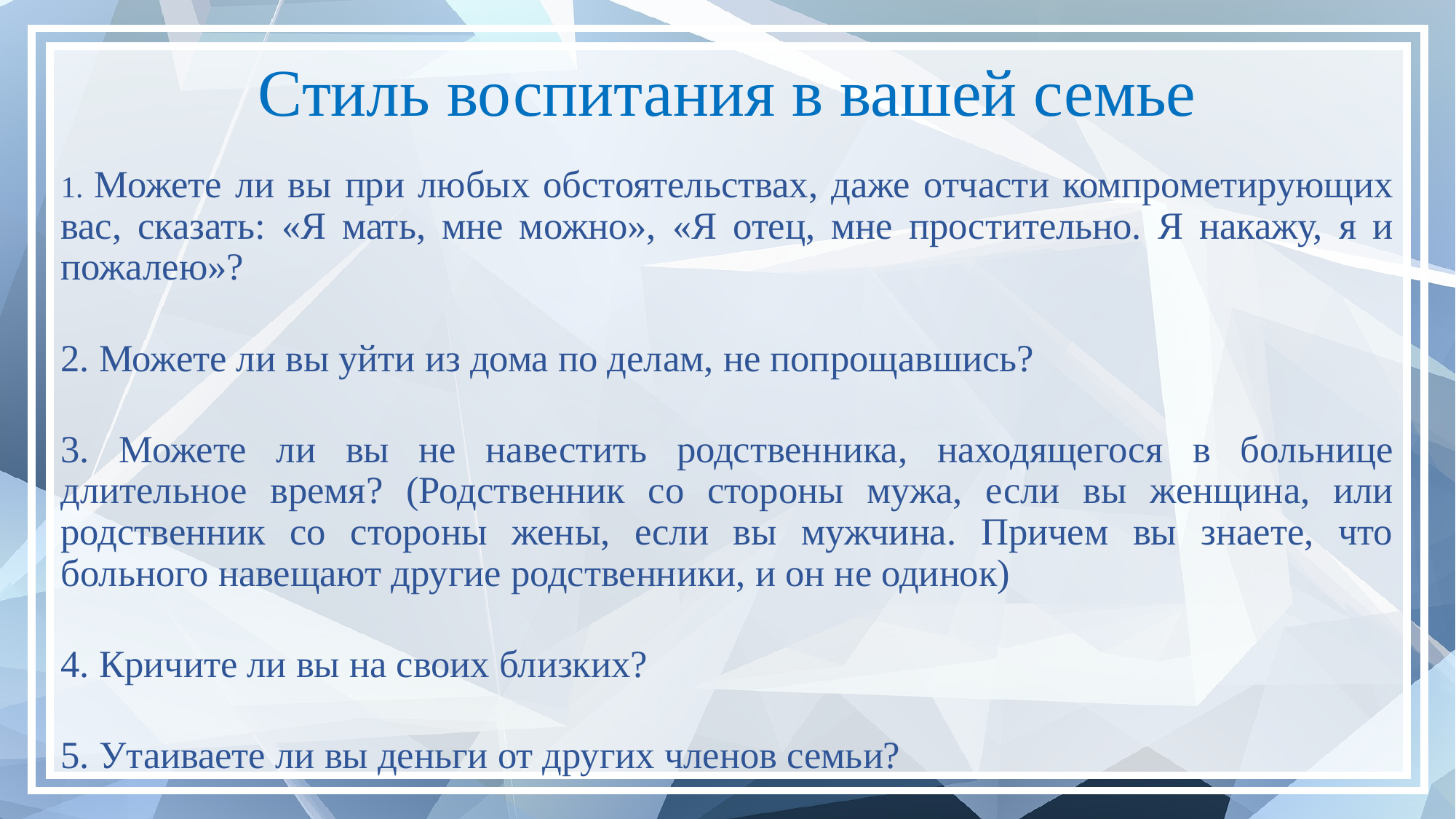

# Стиль воспитания в вашей семье
1. Можете ли вы при любых обстоятельствах, даже отчасти компрометирующих вас, сказать: «Я мать, мне можно», «Я отец, мне простительно. Я накажу, я и пожалею»?
2. Можете ли вы уйти из дома по делам, не попрощавшись?
3. Можете ли вы не навестить родственника, находящегося в больнице длительное время? (Родственник со стороны мужа, если вы женщина, или родственник со стороны жены, если вы мужчина. Причем вы знаете, что больного навещают другие родственники, и он не одинок)
4. Кричите ли вы на своих близких?
5. Утаиваете ли вы деньги от других членов семьи?